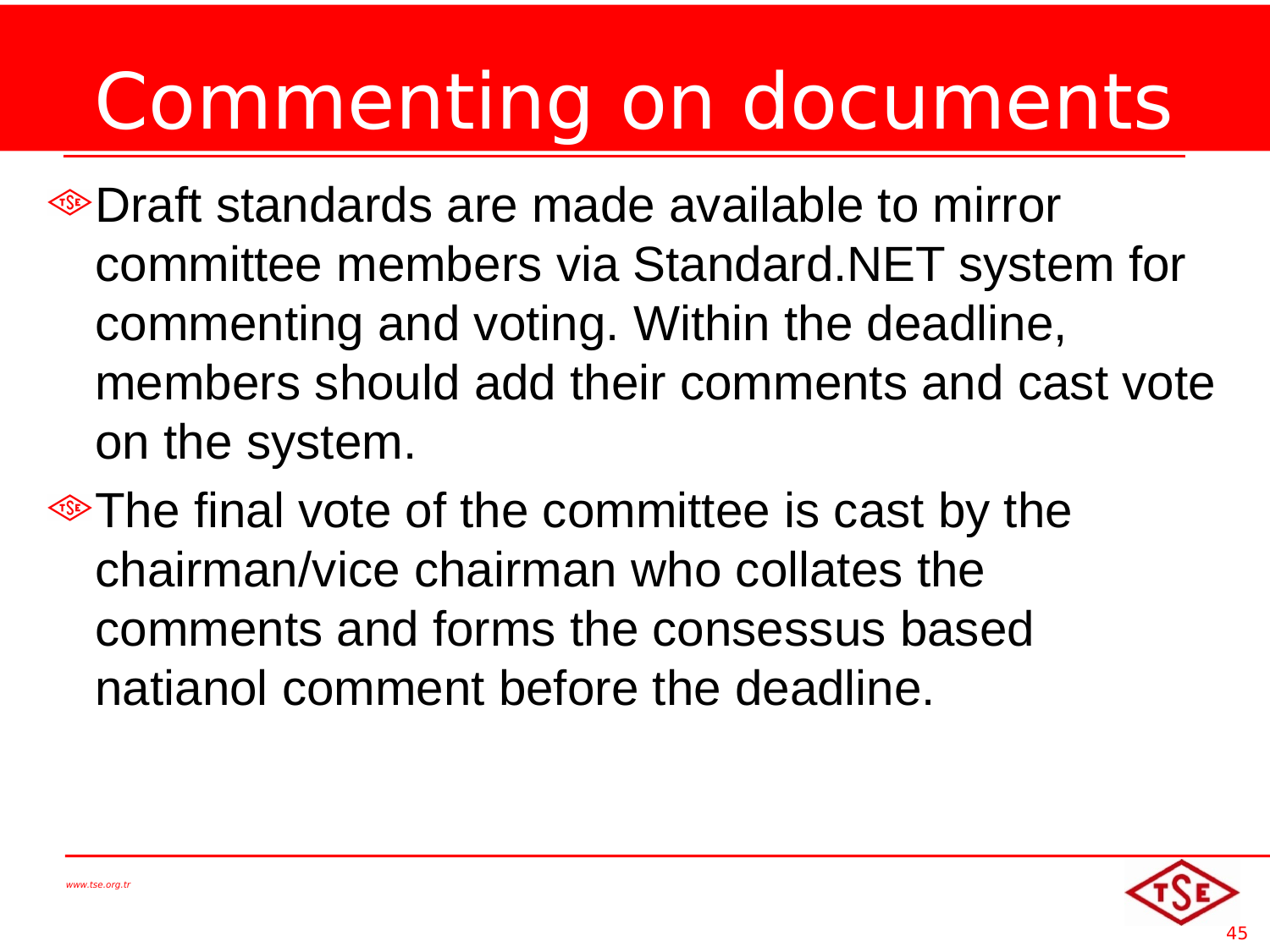

# Commenting on documents
Draft standards are made available to mirror committee members via Standard.NET system for commenting and voting. Within the deadline, members should add their comments and cast vote on the system.
The final vote of the committee is cast by the chairman/vice chairman who collates the comments and forms the consessus based natianol comment before the deadline.

www.tse.org.tr
45